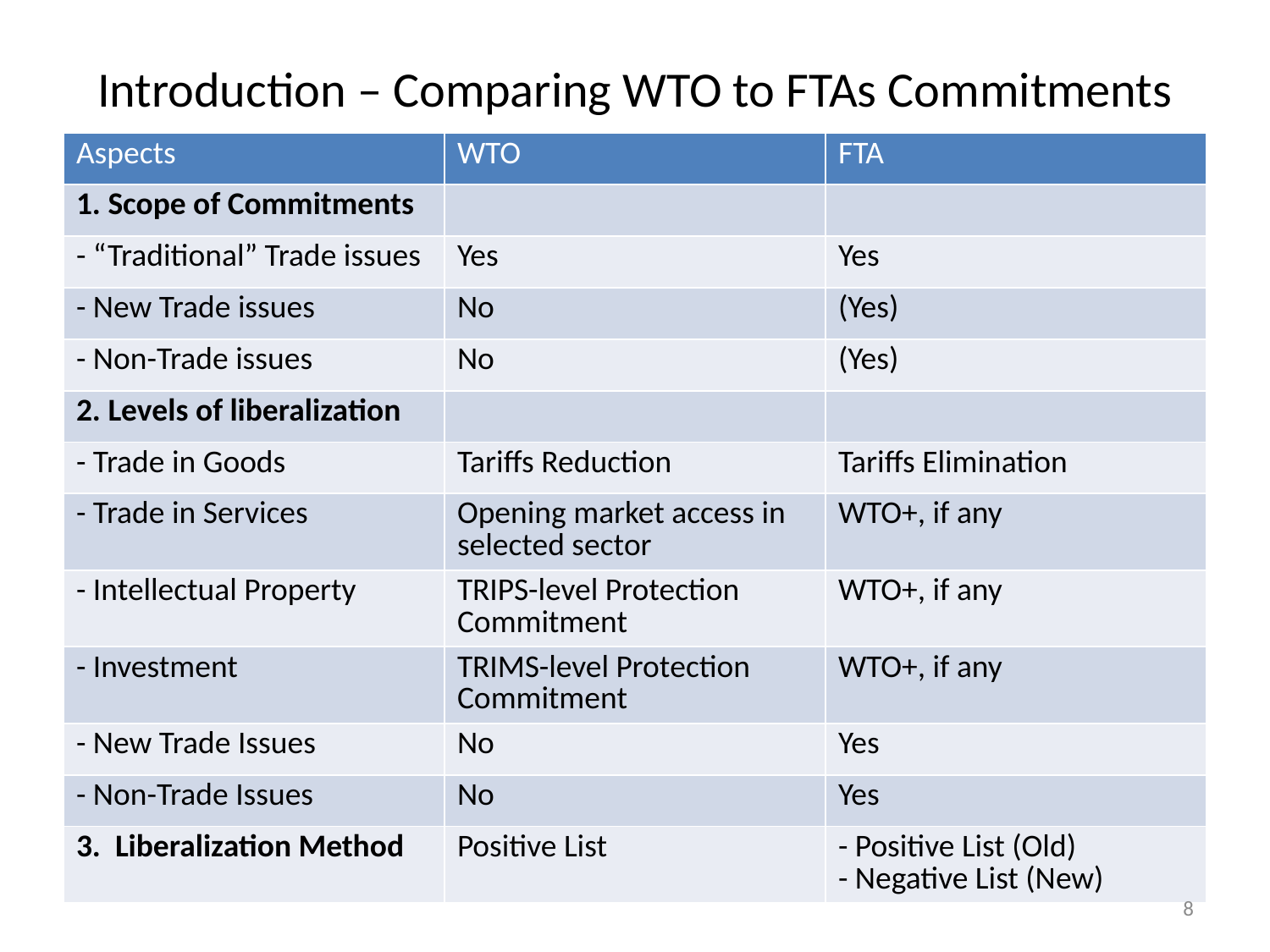

# Introduction – Comparing WTO to FTAs Commitments
| Aspects | WTO | FTA |
| --- | --- | --- |
| 1. Scope of Commitments |  |  |
| - “Traditional” Trade issues | Yes | Yes |
| - New Trade issues | No | (Yes) |
| - Non-Trade issues | No | (Yes) |
| 2. Levels of liberalization |  |  |
| - Trade in Goods | Tariffs Reduction | Tariffs Elimination |
| - Trade in Services | Opening market access in selected sector | WTO+, if any |
| - Intellectual Property | TRIPS-level Protection Commitment | WTO+, if any |
| - Investment | TRIMS-level Protection Commitment | WTO+, if any |
| - New Trade Issues | No | Yes |
| - Non-Trade Issues | No | Yes |
| 3. Liberalization Method | Positive List | - Positive List (Old) - Negative List (New) |
8